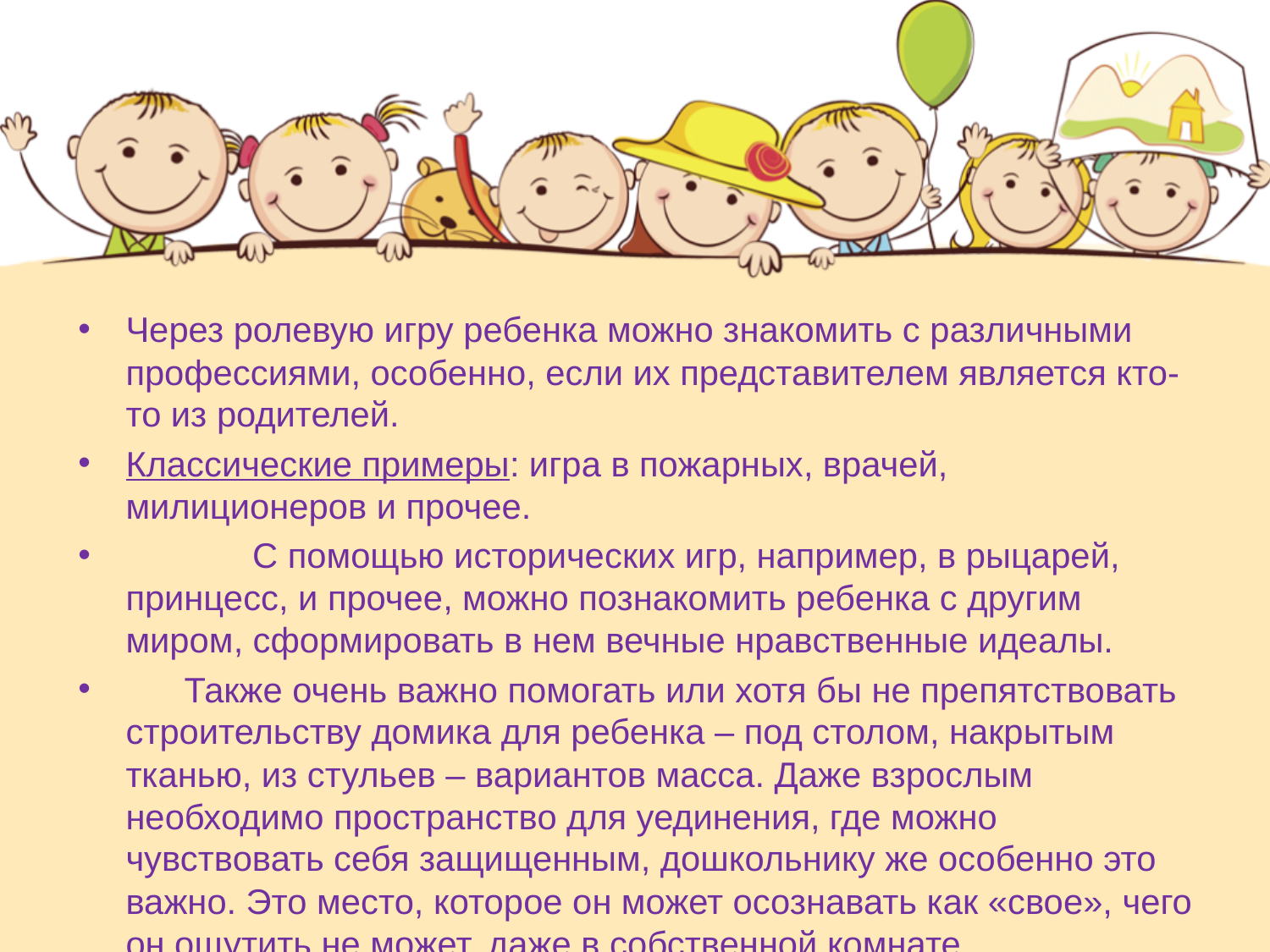

Через ролевую игру ребенка можно знакомить с различными профессиями, особенно, если их представителем является кто-то из родителей.
Классические примеры: игра в пожарных, врачей, милиционеров и прочее.
             С помощью исторических игр, например, в рыцарей, принцесс, и прочее, можно познакомить ребенка с другим миром, сформировать в нем вечные нравственные идеалы.
      Также очень важно помогать или хотя бы не препятствовать строительству домика для ребенка – под столом, накрытым тканью, из стульев – вариантов масса. Даже взрослым необходимо пространство для уединения, где можно чувствовать себя защищенным, дошкольнику же особенно это важно. Это место, которое он может осознавать как «свое», чего он ощутить не может, даже в собственной комнате.